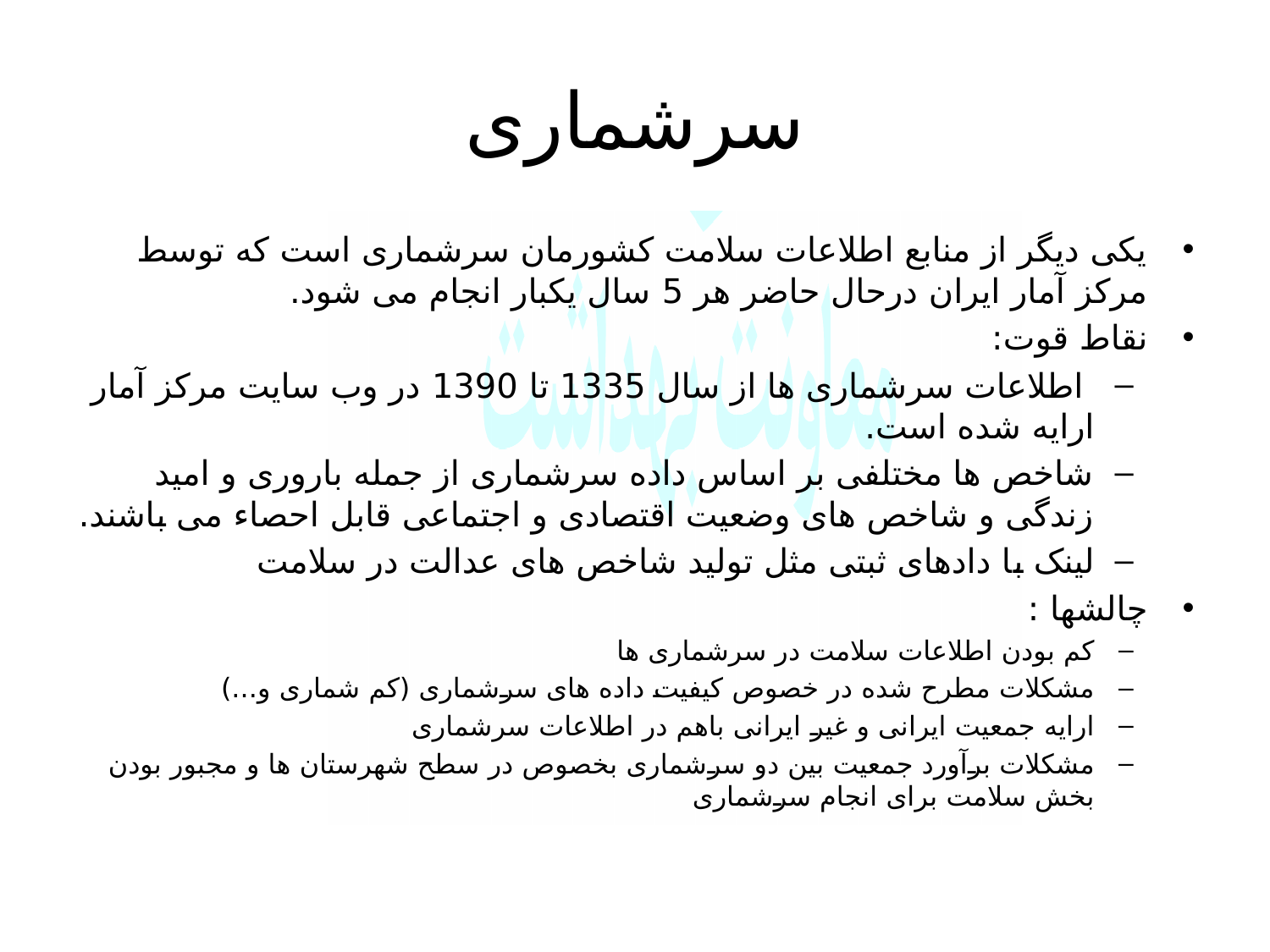

# سرشماری
یکی دیگر از منابع اطلاعات سلامت کشورمان سرشماری است که توسط مرکز آمار ایران درحال حاضر هر 5 سال یکبار انجام می شود.
نقاط قوت:
 اطلاعات سرشماری ها از سال 1335 تا 1390 در وب سایت مرکز آمار ارایه شده است.
شاخص ها مختلفی بر اساس داده سرشماری از جمله باروری و امید زندگی و شاخص های وضعیت اقتصادی و اجتماعی قابل احصاء می باشند.
لینک با دادهای ثبتی مثل تولید شاخص های عدالت در سلامت
چالشها :
کم بودن اطلاعات سلامت در سرشماری ها
مشکلات مطرح شده در خصوص کیفیت داده های سرشماری (کم شماری و...)
ارایه جمعیت ایرانی و غیر ایرانی باهم در اطلاعات سرشماری
مشکلات برآورد جمعیت بین دو سرشماری بخصوص در سطح شهرستان ها و مجبور بودن بخش سلامت برای انجام سرشماری